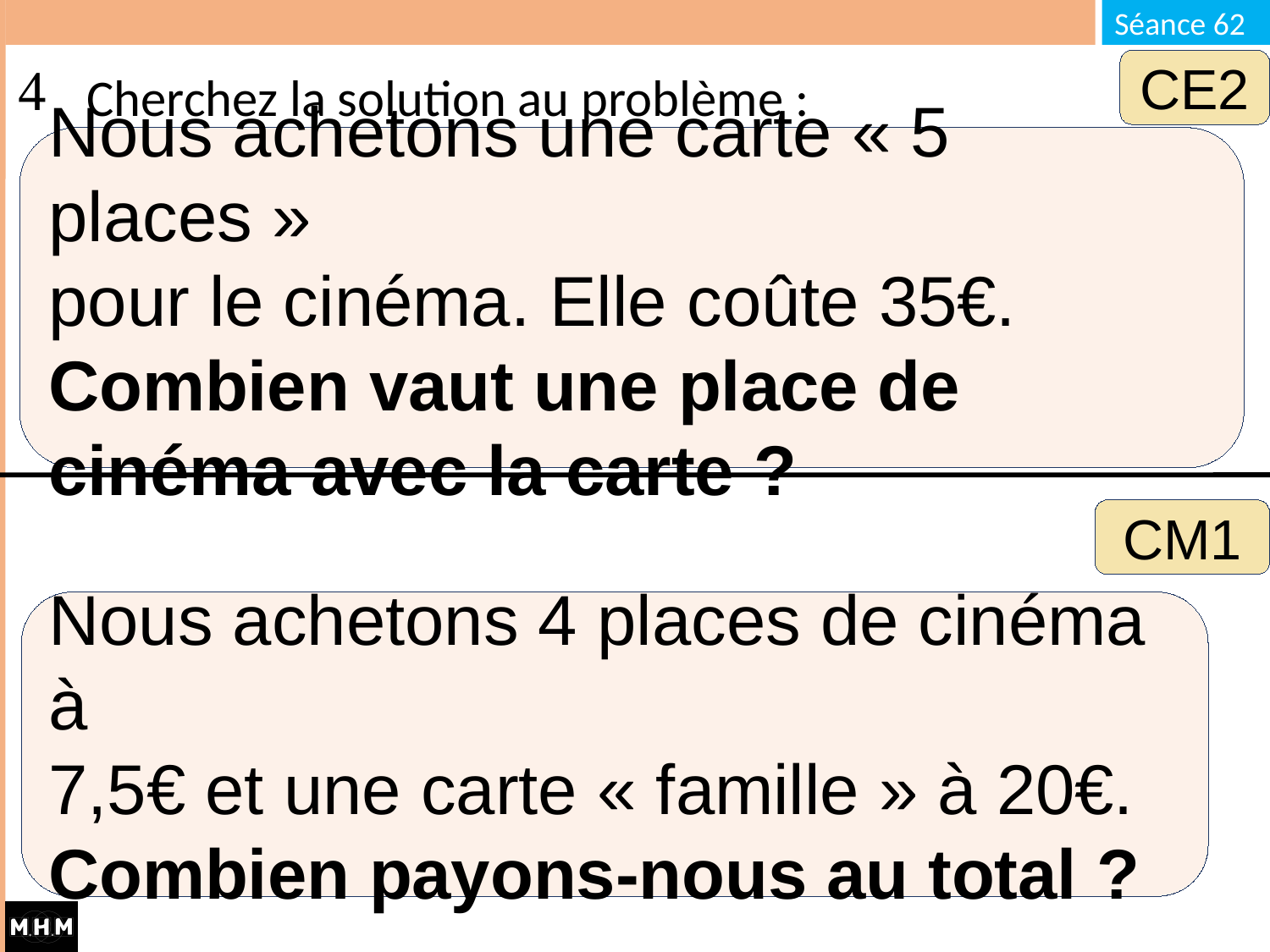

# Cherchez la solution au problème :
CE2
Nous achetons une carte « 5 places »
pour le cinéma. Elle coûte 35€.
Combien vaut une place de cinéma avec la carte ?

CM1
Nous achetons 4 places de cinéma à
7,5€ et une carte « famille » à 20€.
Combien payons-nous au total ?